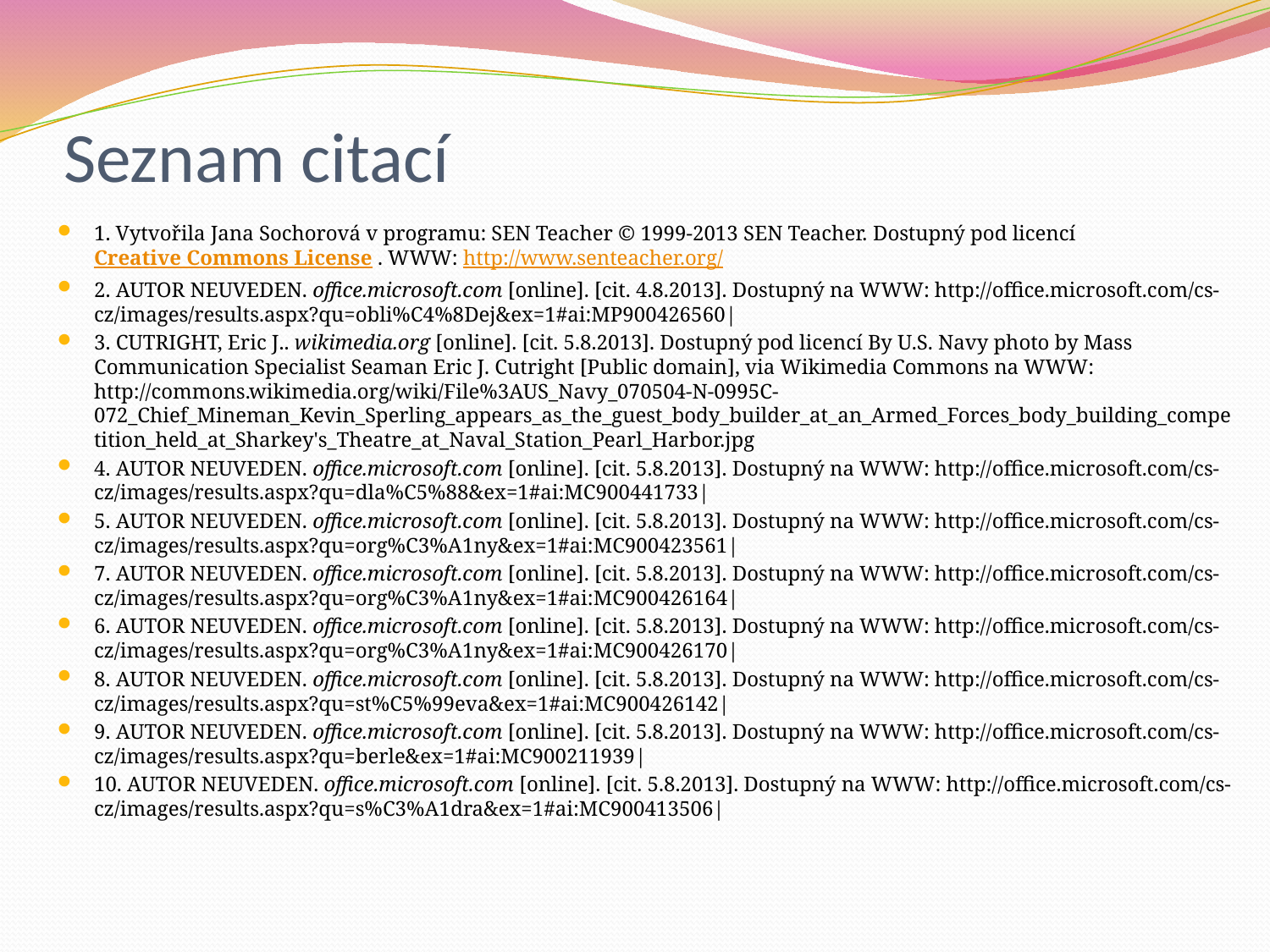

# Seznam citací

1. Vytvořila Jana Sochorová v programu: SEN Teacher © 1999-2013 SEN Teacher. Dostupný pod licencí Creative Commons License . WWW: http://www.senteacher.org/
2. AUTOR NEUVEDEN. office.microsoft.com [online]. [cit. 4.8.2013]. Dostupný na WWW: http://office.microsoft.com/cs-cz/images/results.aspx?qu=obli%C4%8Dej&ex=1#ai:MP900426560|
3. CUTRIGHT, Eric J.. wikimedia.org [online]. [cit. 5.8.2013]. Dostupný pod licencí By U.S. Navy photo by Mass Communication Specialist Seaman Eric J. Cutright [Public domain], via Wikimedia Commons na WWW: http://commons.wikimedia.org/wiki/File%3AUS_Navy_070504-N-0995C-072_Chief_Mineman_Kevin_Sperling_appears_as_the_guest_body_builder_at_an_Armed_Forces_body_building_competition_held_at_Sharkey's_Theatre_at_Naval_Station_Pearl_Harbor.jpg
4. AUTOR NEUVEDEN. office.microsoft.com [online]. [cit. 5.8.2013]. Dostupný na WWW: http://office.microsoft.com/cs-cz/images/results.aspx?qu=dla%C5%88&ex=1#ai:MC900441733|
5. AUTOR NEUVEDEN. office.microsoft.com [online]. [cit. 5.8.2013]. Dostupný na WWW: http://office.microsoft.com/cs-cz/images/results.aspx?qu=org%C3%A1ny&ex=1#ai:MC900423561|
7. AUTOR NEUVEDEN. office.microsoft.com [online]. [cit. 5.8.2013]. Dostupný na WWW: http://office.microsoft.com/cs-cz/images/results.aspx?qu=org%C3%A1ny&ex=1#ai:MC900426164|
6. AUTOR NEUVEDEN. office.microsoft.com [online]. [cit. 5.8.2013]. Dostupný na WWW: http://office.microsoft.com/cs-cz/images/results.aspx?qu=org%C3%A1ny&ex=1#ai:MC900426170|
8. AUTOR NEUVEDEN. office.microsoft.com [online]. [cit. 5.8.2013]. Dostupný na WWW: http://office.microsoft.com/cs-cz/images/results.aspx?qu=st%C5%99eva&ex=1#ai:MC900426142|
9. AUTOR NEUVEDEN. office.microsoft.com [online]. [cit. 5.8.2013]. Dostupný na WWW: http://office.microsoft.com/cs-cz/images/results.aspx?qu=berle&ex=1#ai:MC900211939|
10. AUTOR NEUVEDEN. office.microsoft.com [online]. [cit. 5.8.2013]. Dostupný na WWW: http://office.microsoft.com/cs-cz/images/results.aspx?qu=s%C3%A1dra&ex=1#ai:MC900413506|